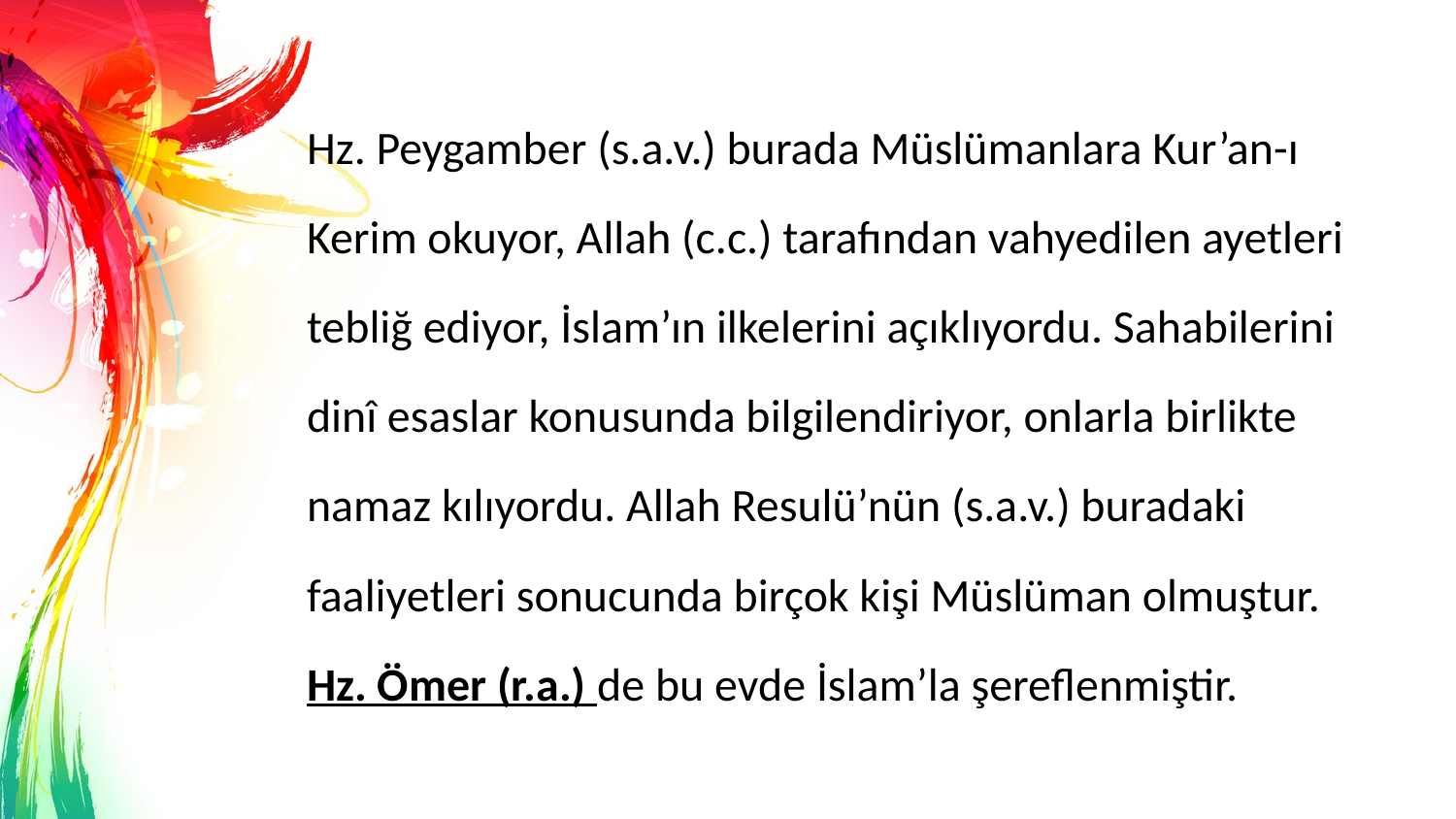

Hz. Peygamber (s.a.v.) burada Müslümanlara Kur’an-ı Kerim okuyor, Allah (c.c.) tarafından vahyedilen ayetleri tebliğ ediyor, İslam’ın ilkelerini açıklıyordu. Sahabilerini dinî esaslar konusunda bilgilendiriyor, onlarla birlikte namaz kılıyordu. Allah Resulü’nün (s.a.v.) buradaki faaliyetleri sonucunda birçok kişi Müslüman olmuştur. Hz. Ömer (r.a.) de bu evde İslam’la şereflenmiştir.